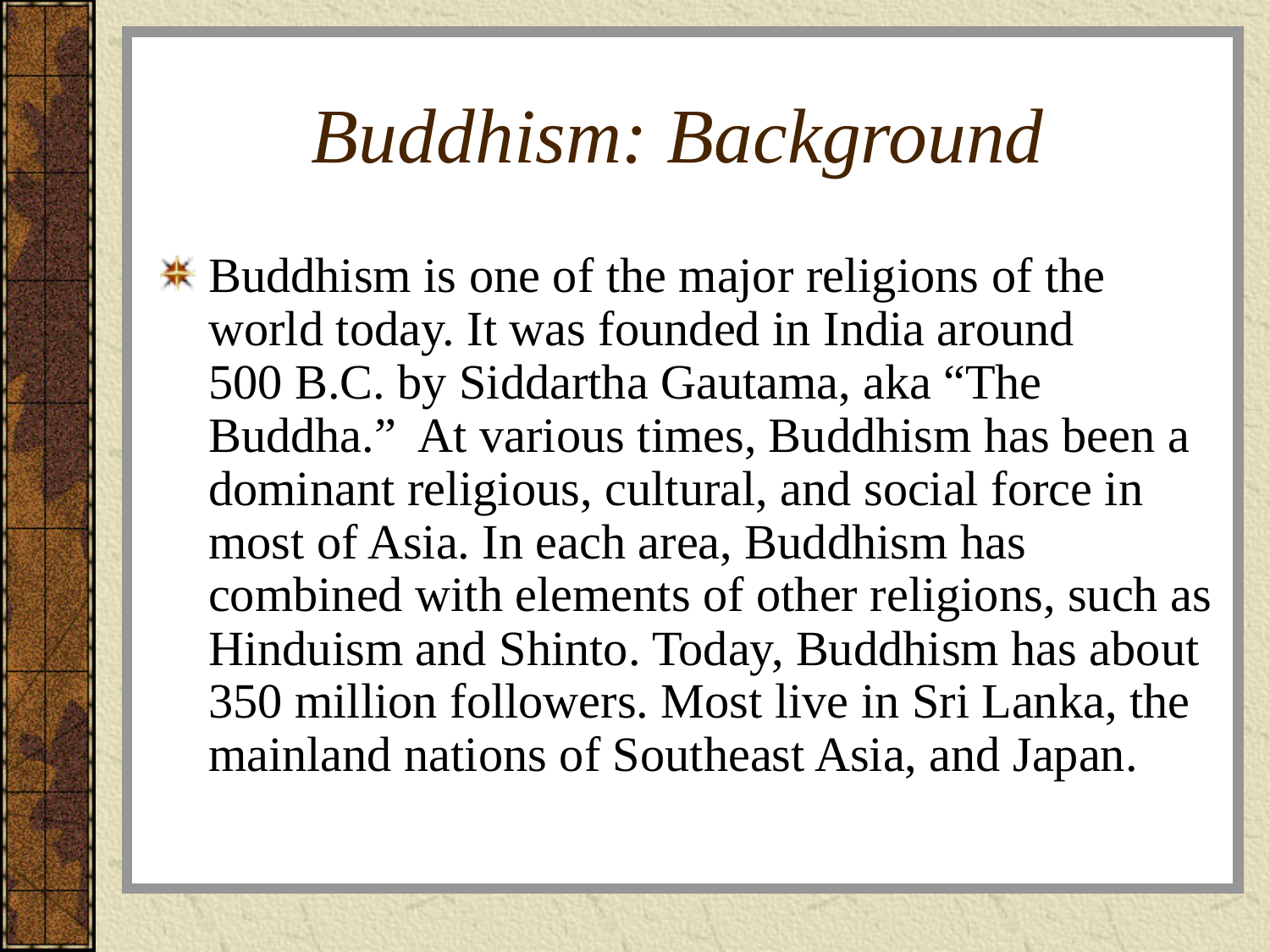

# Buddhism: Background
Buddhism is one of the major religions of the world today. It was founded in India around 500 B.C. by Siddartha Gautama, aka “The Buddha.”  At various times, Buddhism has been a dominant religious, cultural, and social force in most of Asia. In each area, Buddhism has combined with elements of other religions, such as Hinduism and Shinto. Today, Buddhism has about 350 million followers. Most live in Sri Lanka, the mainland nations of Southeast Asia, and Japan.